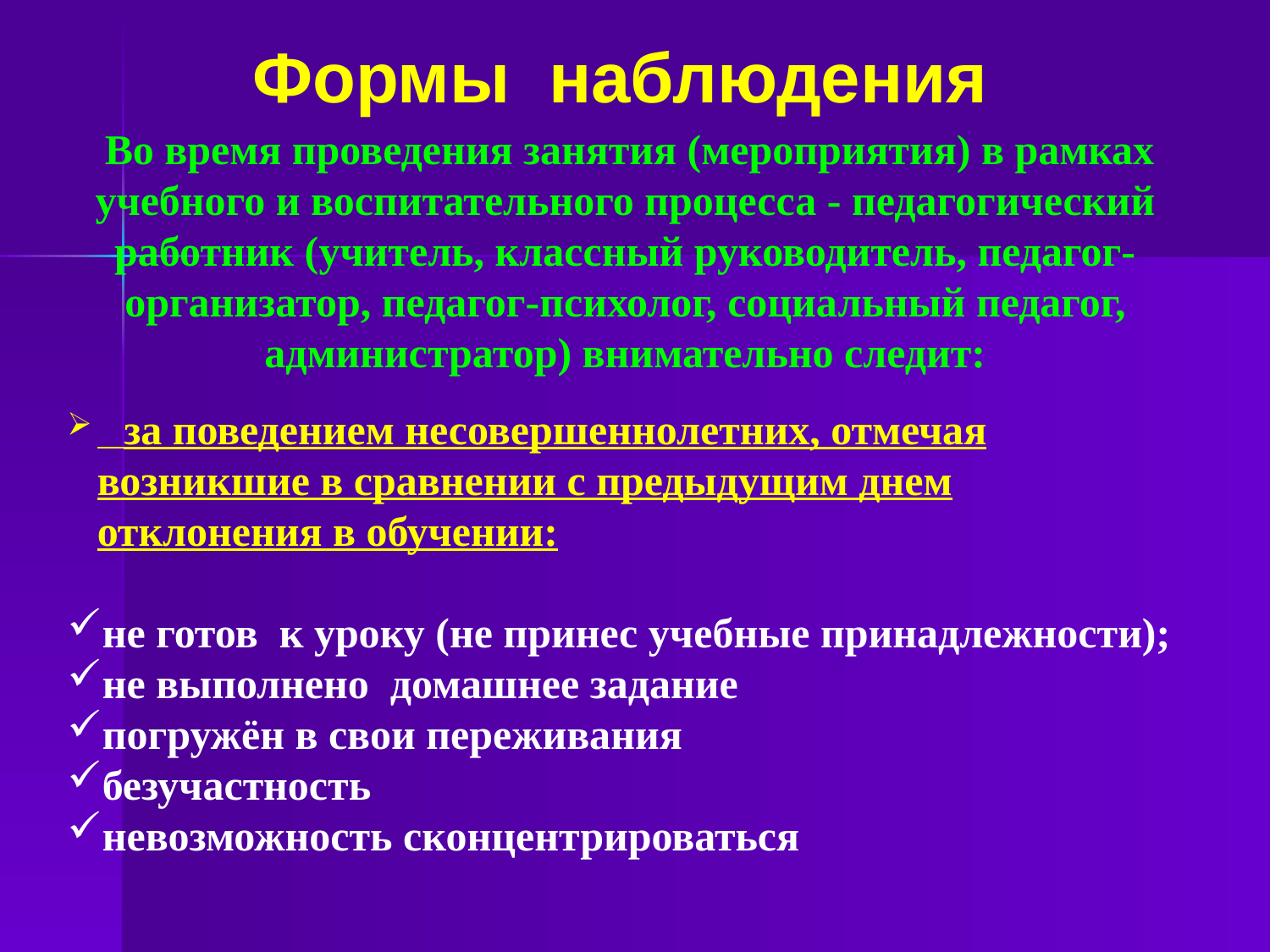

Формы  наблюдения
 Во время проведения занятия (мероприятия) в рамках учебного и воспитательного процесса - педагогический работник (учитель, классный руководитель, педагог-организатор, педагог-психолог, социальный педагог, администратор) внимательно следит:
   за поведением несовершеннолетних, отмечая возникшие в сравнении с предыдущим днем отклонения в обучении:

не готов  к уроку (не принес учебные принадлежности);
не выполнено  домашнее задание
погружён в свои переживания
безучастность
невозможность сконцентрироваться